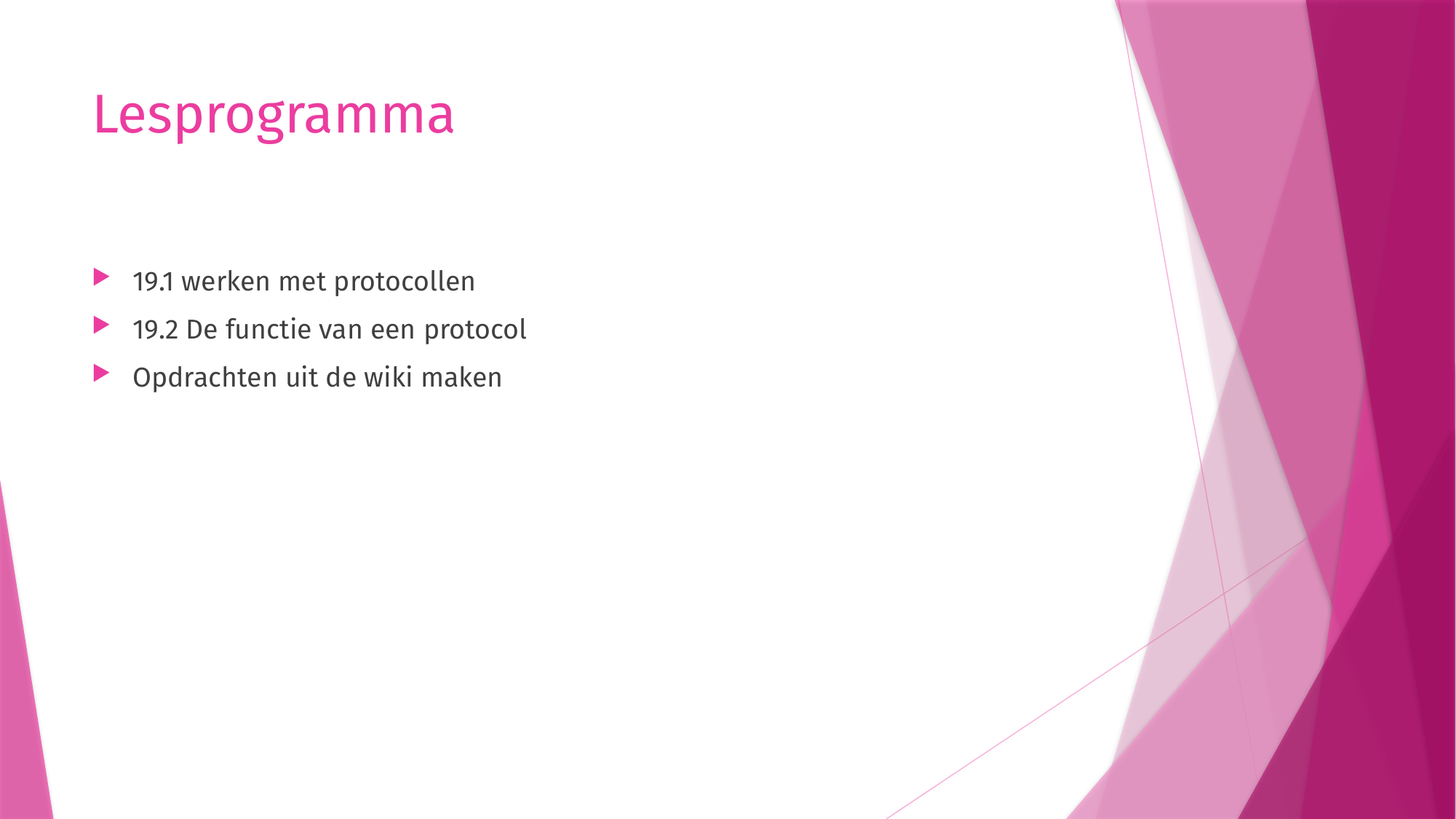

# Lesprogramma
19.1 werken met protocollen
19.2 De functie van een protocol
Opdrachten uit de wiki maken